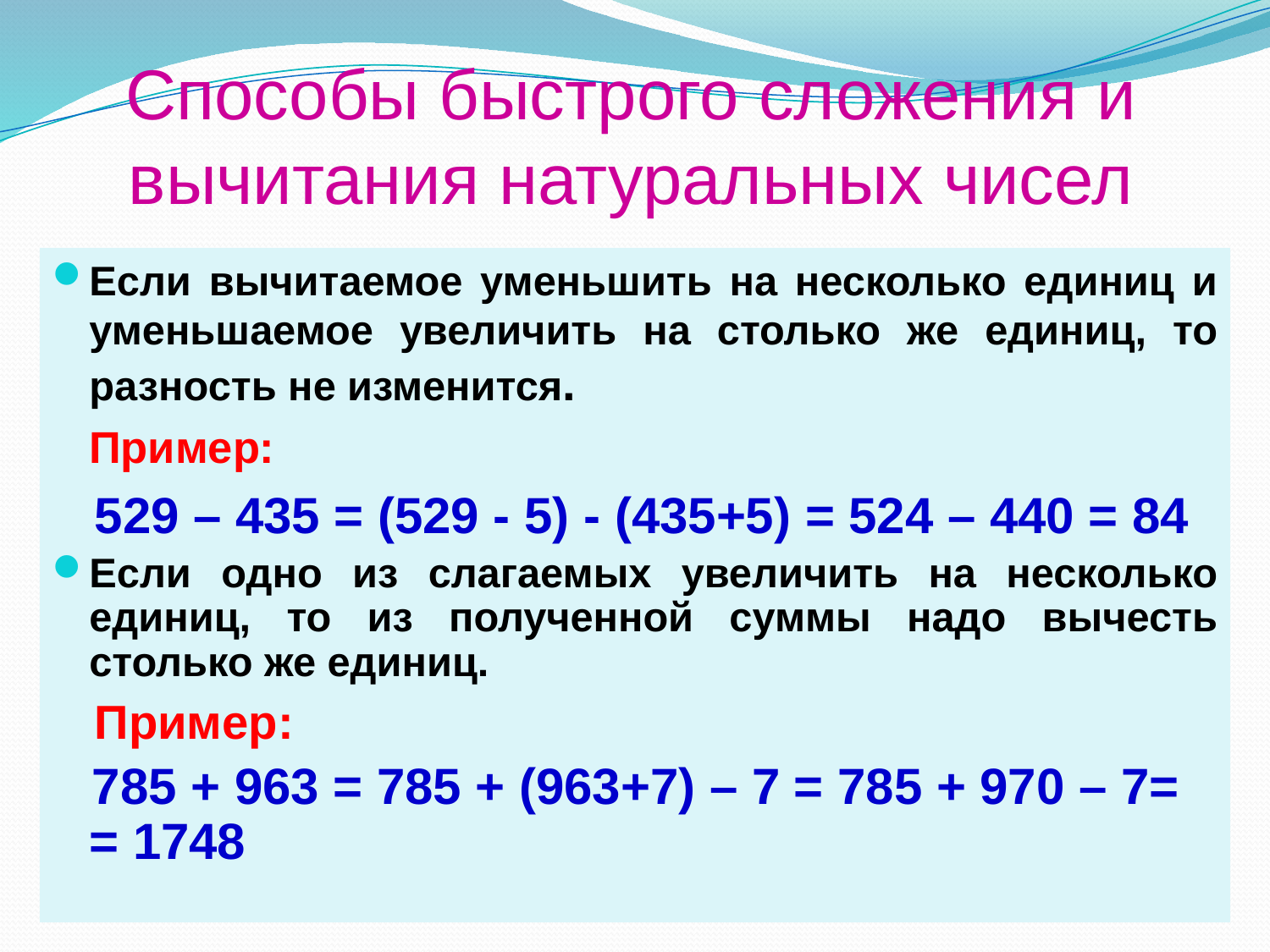

# Способы быстрого сложения и вычитания натуральных чисел
Если вычитаемое уменьшить на несколько единиц и уменьшаемое увеличить на столько же единиц, то разность не изменится.
   Пример:
   529 – 435 = (529 - 5) - (435+5) = 524 – 440 = 84
Если одно из слагаемых увеличить на несколько единиц, то из полученной суммы надо вычесть столько же единиц.
   Пример:
   785 + 963 = 785 + (963+7) – 7 = 785 + 970 – 7= = 1748